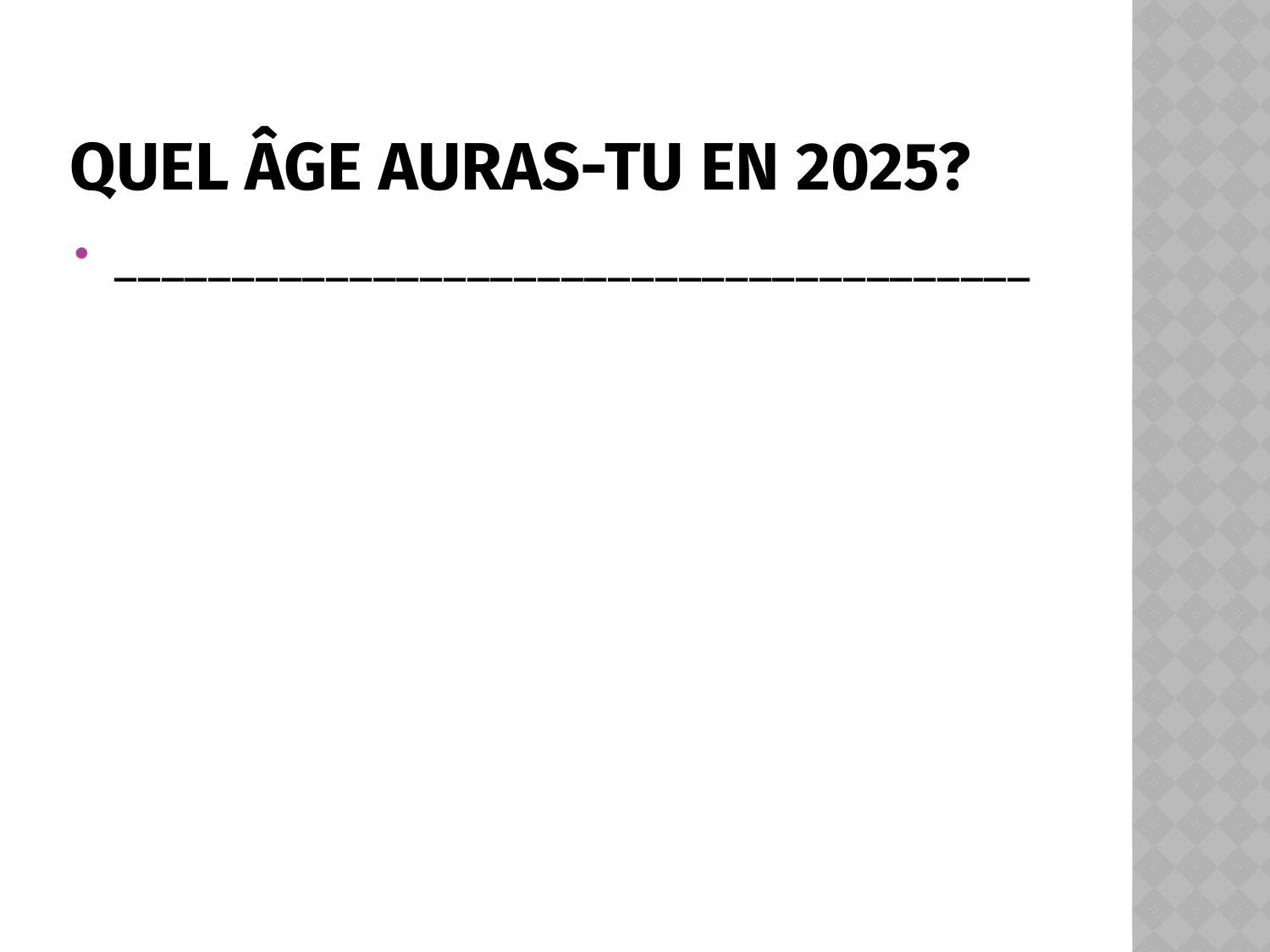

# Quel âge auras-tu en 2025?
_______________________________________